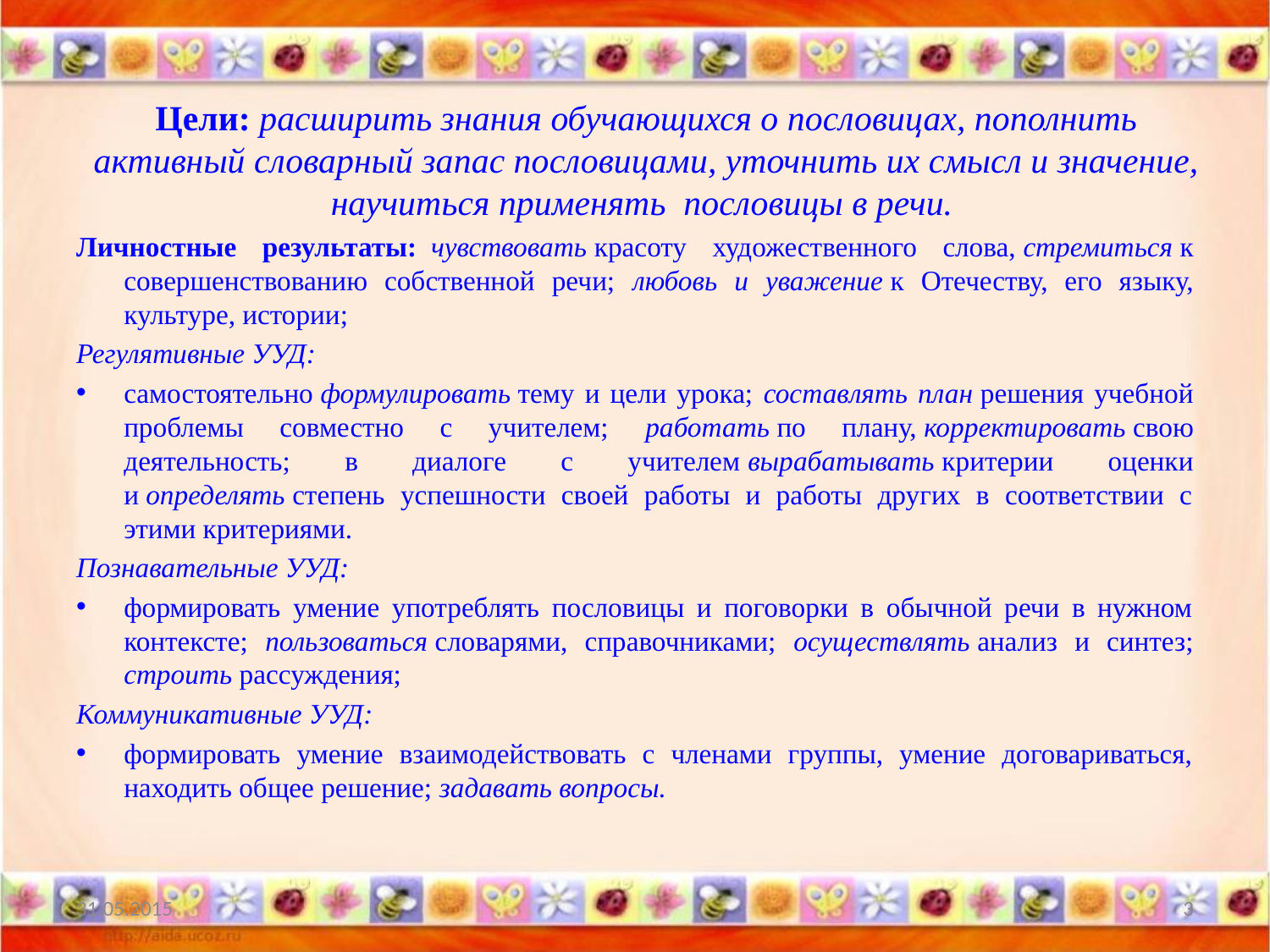

# Цели: расширить знания обучающихся о пословицах, пополнить активный словарный запас пословицами, уточнить их смысл и значение, научиться применять  пословицы в речи.
Личностные результаты:  чувствовать красоту художественного слова, стремиться к совершенствованию собственной речи; любовь и уважение к Отечеству, его языку, культуре, истории;
Регулятивные УУД:
самостоятельно формулировать тему и цели урока; составлять план решения учебной проблемы совместно с учителем; работать по плану, корректировать свою деятельность; в диалоге с учителем вырабатывать критерии оценки и определять степень успешности своей работы и работы других в соответствии с этими критериями.
Познавательные УУД:
формировать умение употреблять пословицы и поговорки в обычной речи в нужном контексте; пользоваться словарями, справочниками; осуществлять анализ и синтез; строить рассуждения;
Коммуникативные УУД:
формировать умение взаимодействовать с членами группы, умение договариваться, находить общее решение; задавать вопросы.
31.05.2015
3